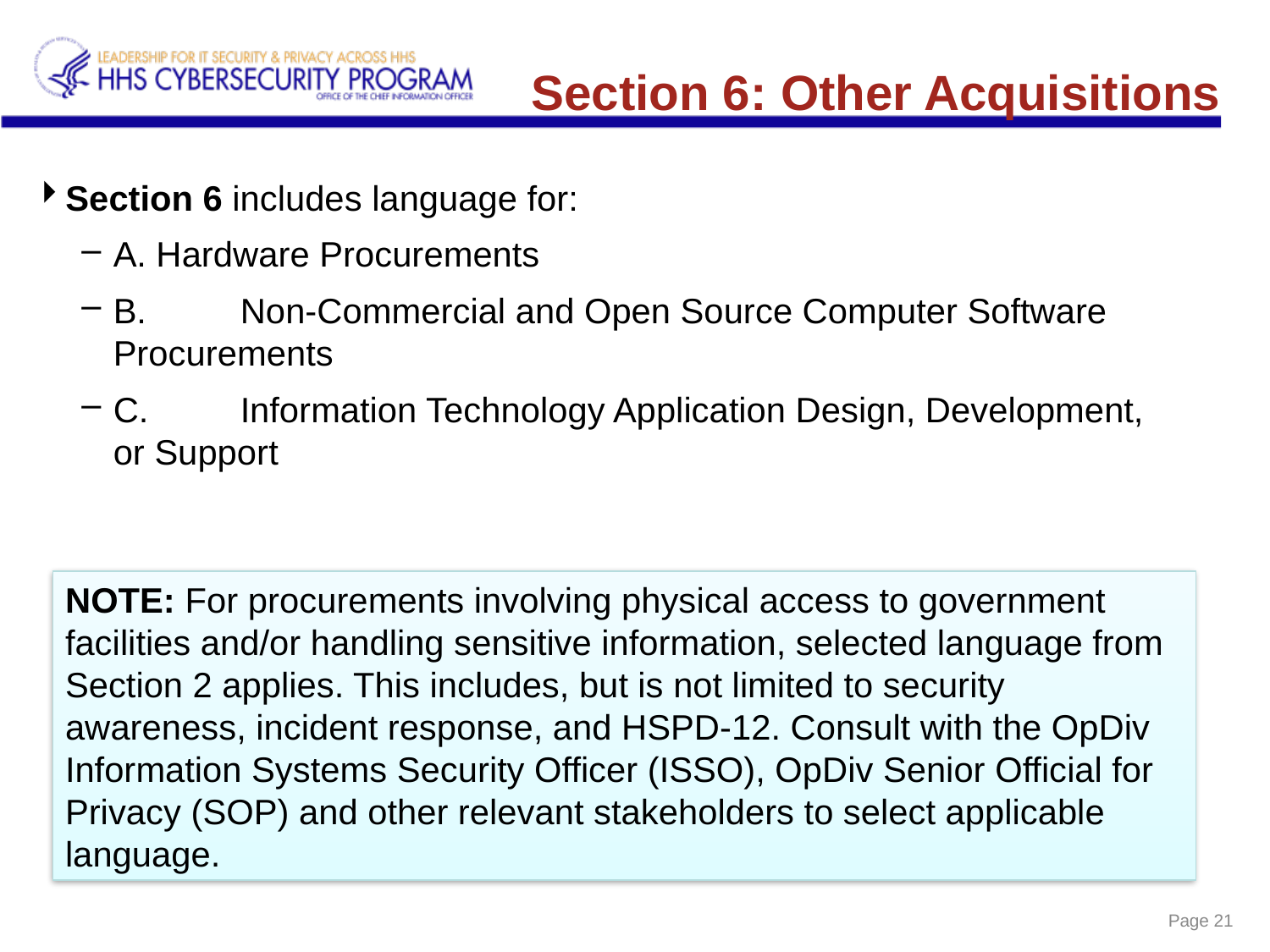

# Section 6: Other Acquisitions
Section 6 includes language for:
A. Hardware Procurements
B.	Non-Commercial and Open Source Computer Software Procurements
C.	Information Technology Application Design, Development, or Support
NOTE: For procurements involving physical access to government facilities and/or handling sensitive information, selected language from Section 2 applies. This includes, but is not limited to security awareness, incident response, and HSPD-12. Consult with the OpDiv Information Systems Security Officer (ISSO), OpDiv Senior Official for Privacy (SOP) and other relevant stakeholders to select applicable language.
Page 21